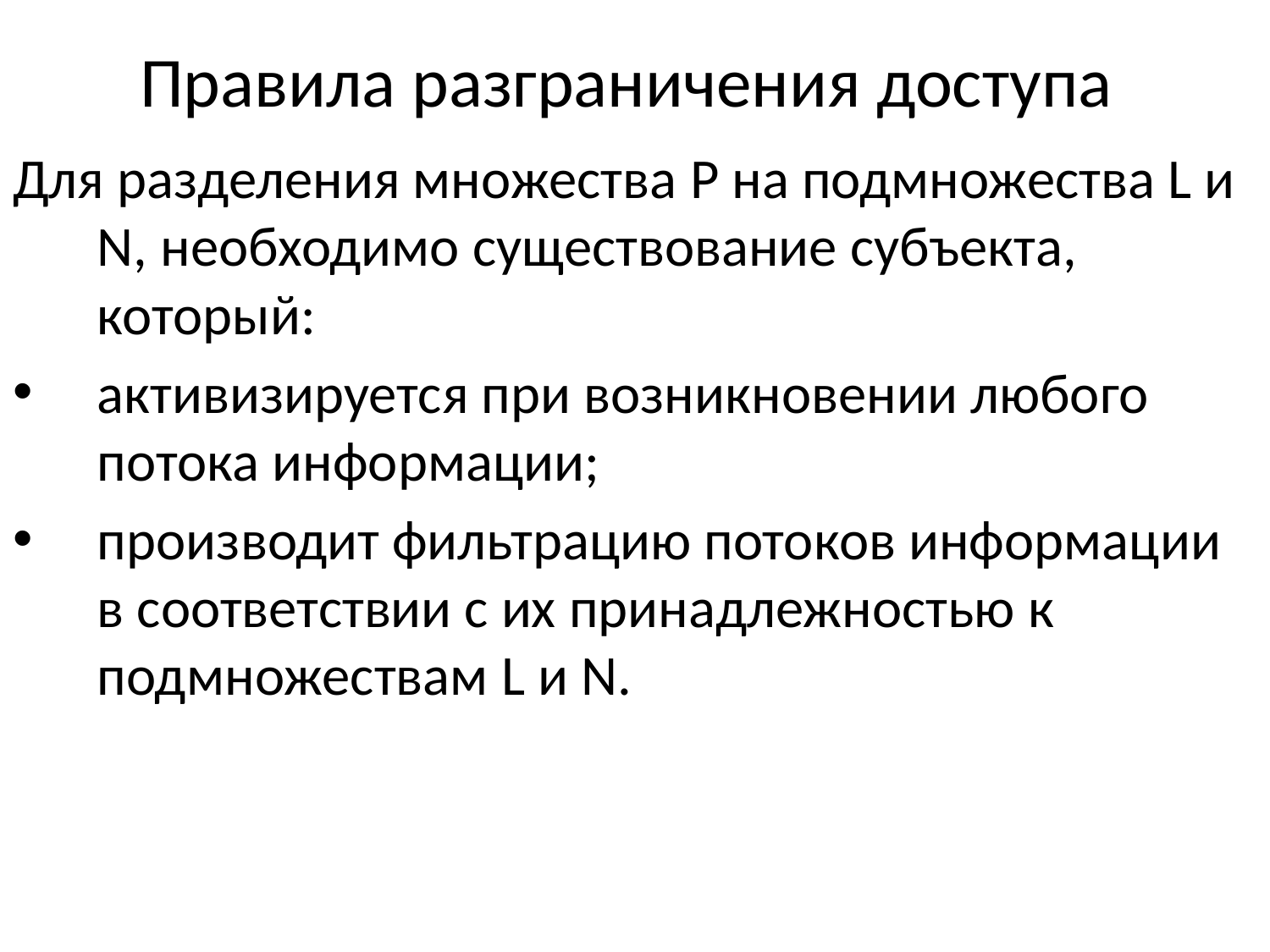

# Правила разграничения доступа
Для разделения множества P на подмножества L и N, необходимо существование субъекта, который:
активизируется при возникновении любого потока информации;
производит фильтрацию потоков информации в соответствии с их принадлежностью к подмножествам L и N.